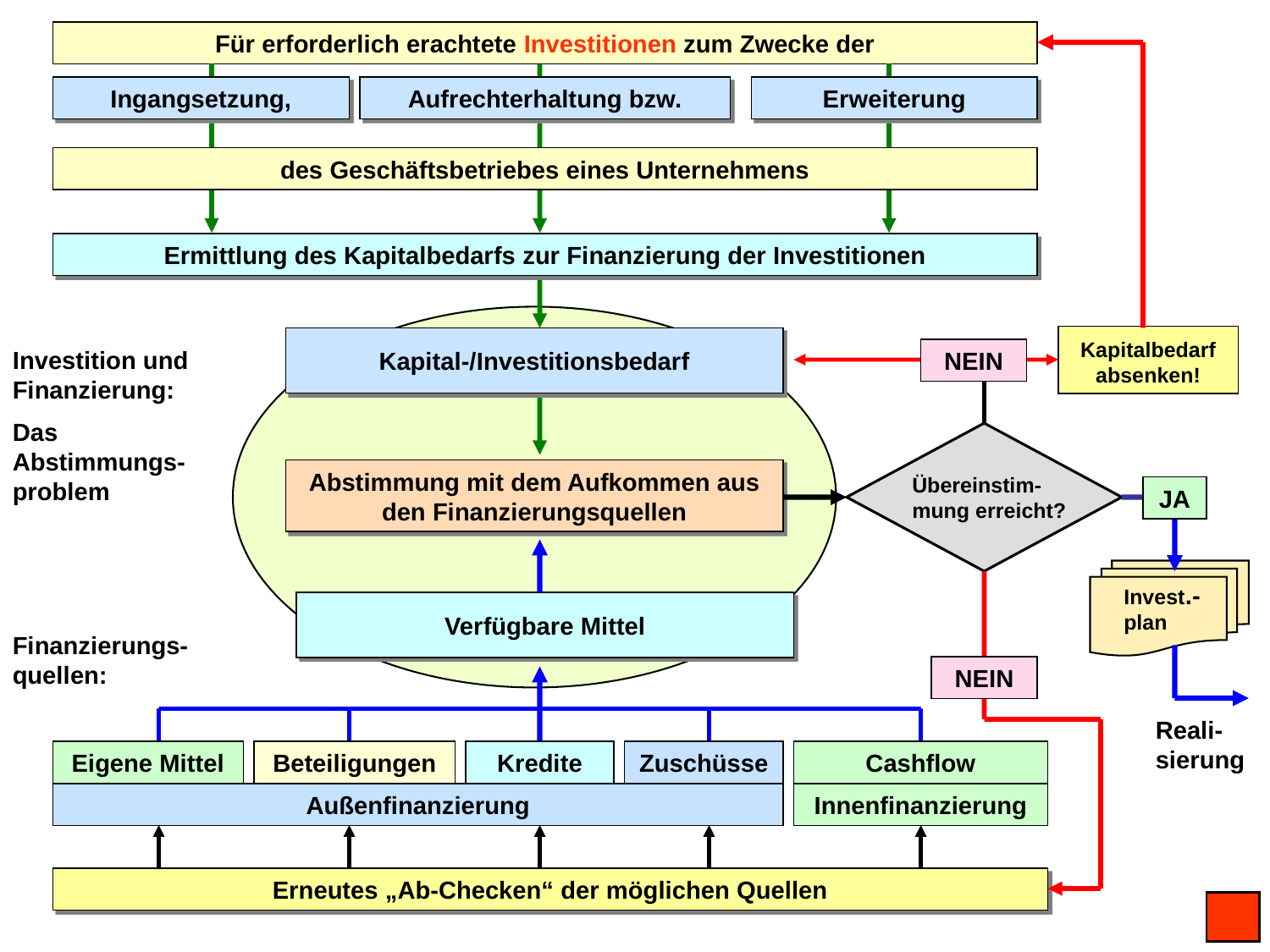

Für erforderlich erachtete Investitionen zum Zwecke der

Ingangsetzung,
Aufrechterhaltung bzw.
Erweiterung
des Geschäftsbetriebes eines Unternehmens
Ermittlung des Kapitalbedarfs zur Finanzierung der Investitionen

Kapitalbedarf absenken!
Kapital-/Investitionsbedarf
Investition und Finanzierung:
Das Abstimmungs-problem
NEIN

Abstimmung mit dem Aufkommen aus den Finanzierungsquellen
Übereinstim-mung erreicht?
JA

Invest.-plan
Verfügbare Mittel
Finanzierungs-quellen:

NEIN

Reali-sierung

Eigene Mittel
Beteiligungen
Kredite
Zuschüsse
Cashflow
Außenfinanzierung
Innenfinanzierung

Erneutes „Ab-Checken“ der möglichen Quellen